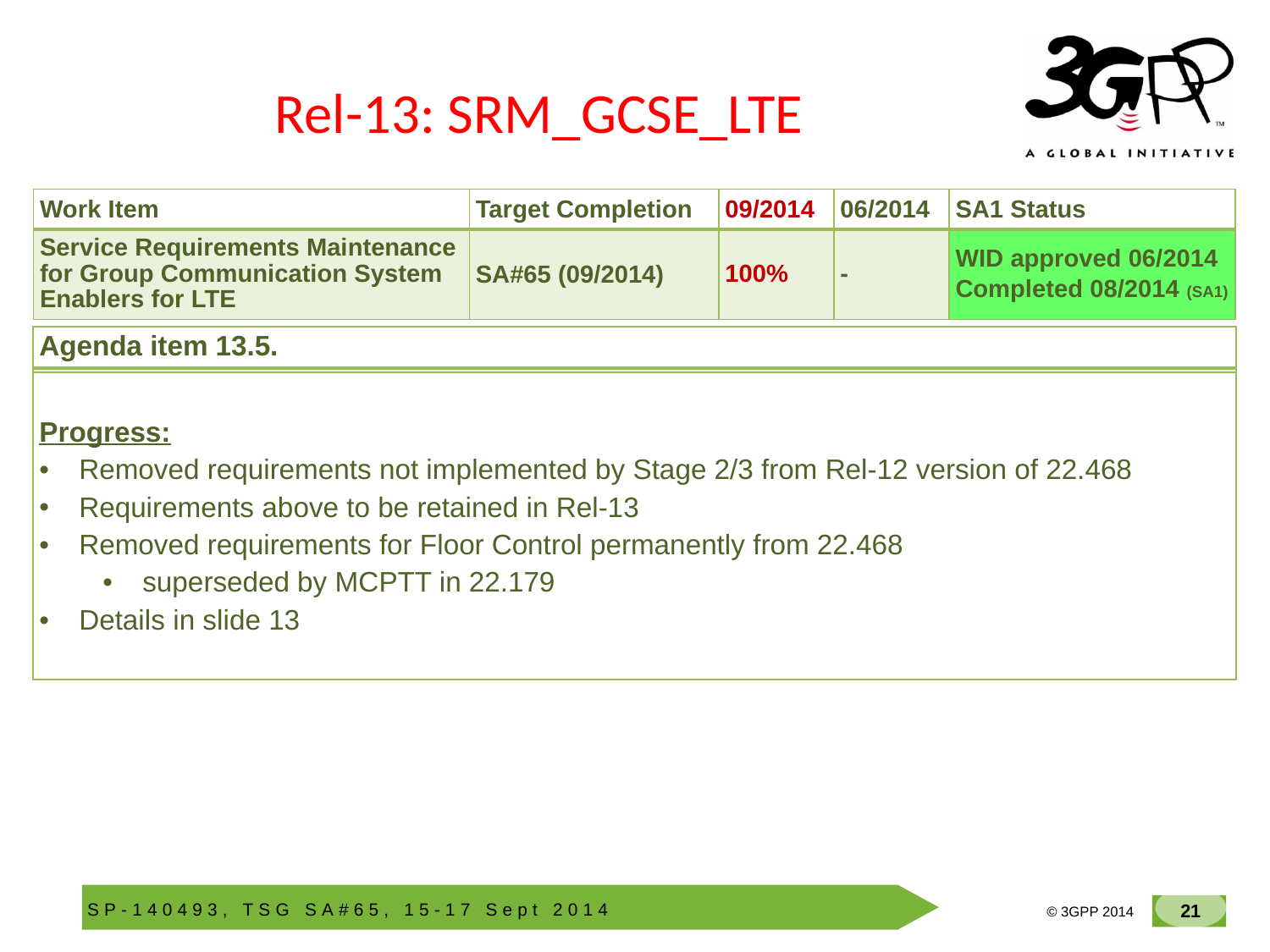

# Rel-13: SRM_GCSE_LTE
| Work Item | Target Completion | 09/2014 | 06/2014 | SA1 Status |
| --- | --- | --- | --- | --- |
| Service Requirements Maintenance for Group Communication System Enablers for LTE | SA#65 (09/2014) | 100% | - | WID approved 06/2014 Completed 08/2014 (SA1) |
| Agenda item 13.5. |
| --- |
|  |
| Progress: Removed requirements not implemented by Stage 2/3 from Rel-12 version of 22.468 Requirements above to be retained in Rel-13 Removed requirements for Floor Control permanently from 22.468 superseded by MCPTT in 22.179 Details in slide 13 |